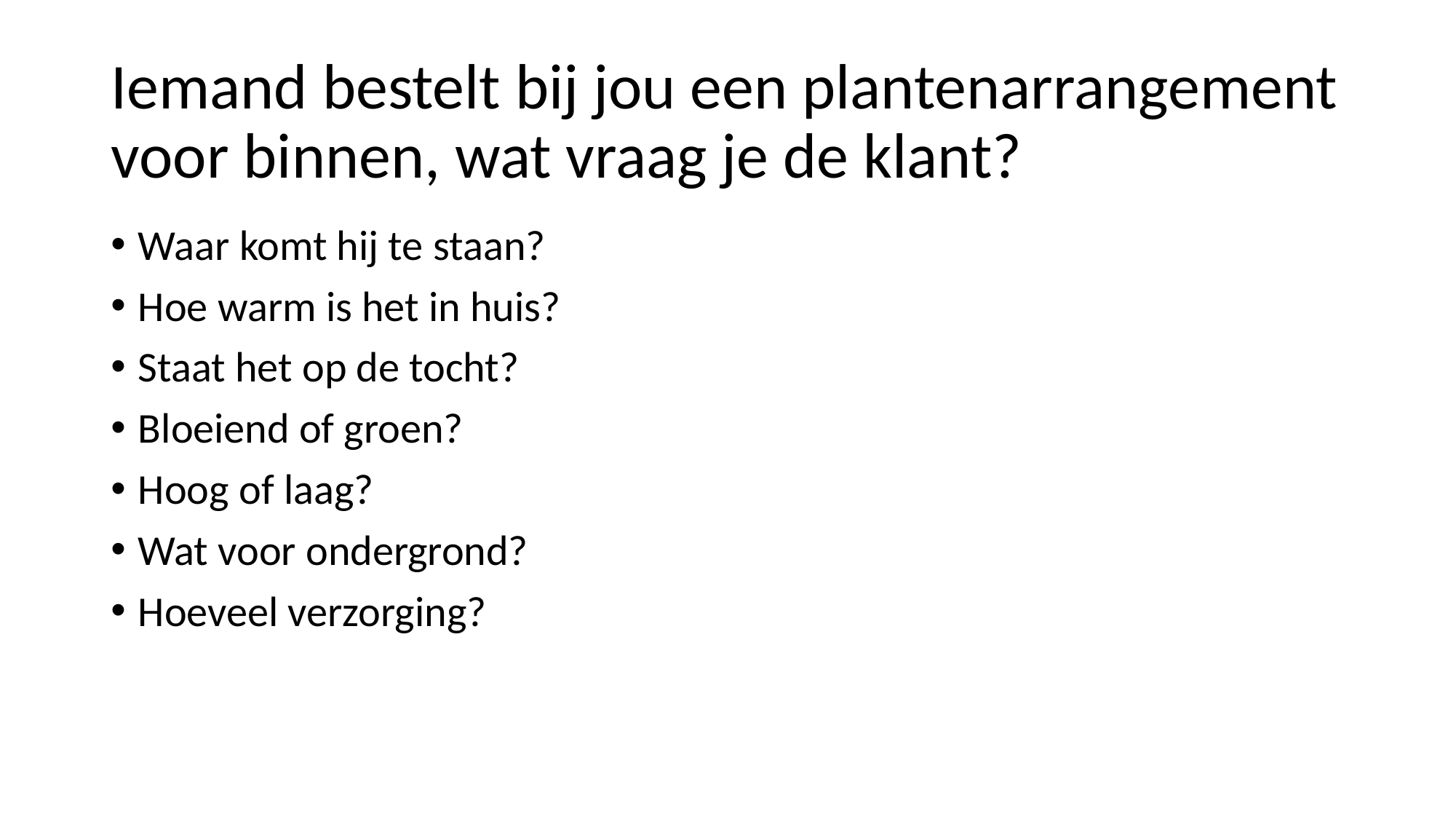

# Iemand bestelt bij jou een plantenarrangement voor binnen, wat vraag je de klant?
Waar komt hij te staan?
Hoe warm is het in huis?
Staat het op de tocht?
Bloeiend of groen?
Hoog of laag?
Wat voor ondergrond?
Hoeveel verzorging?